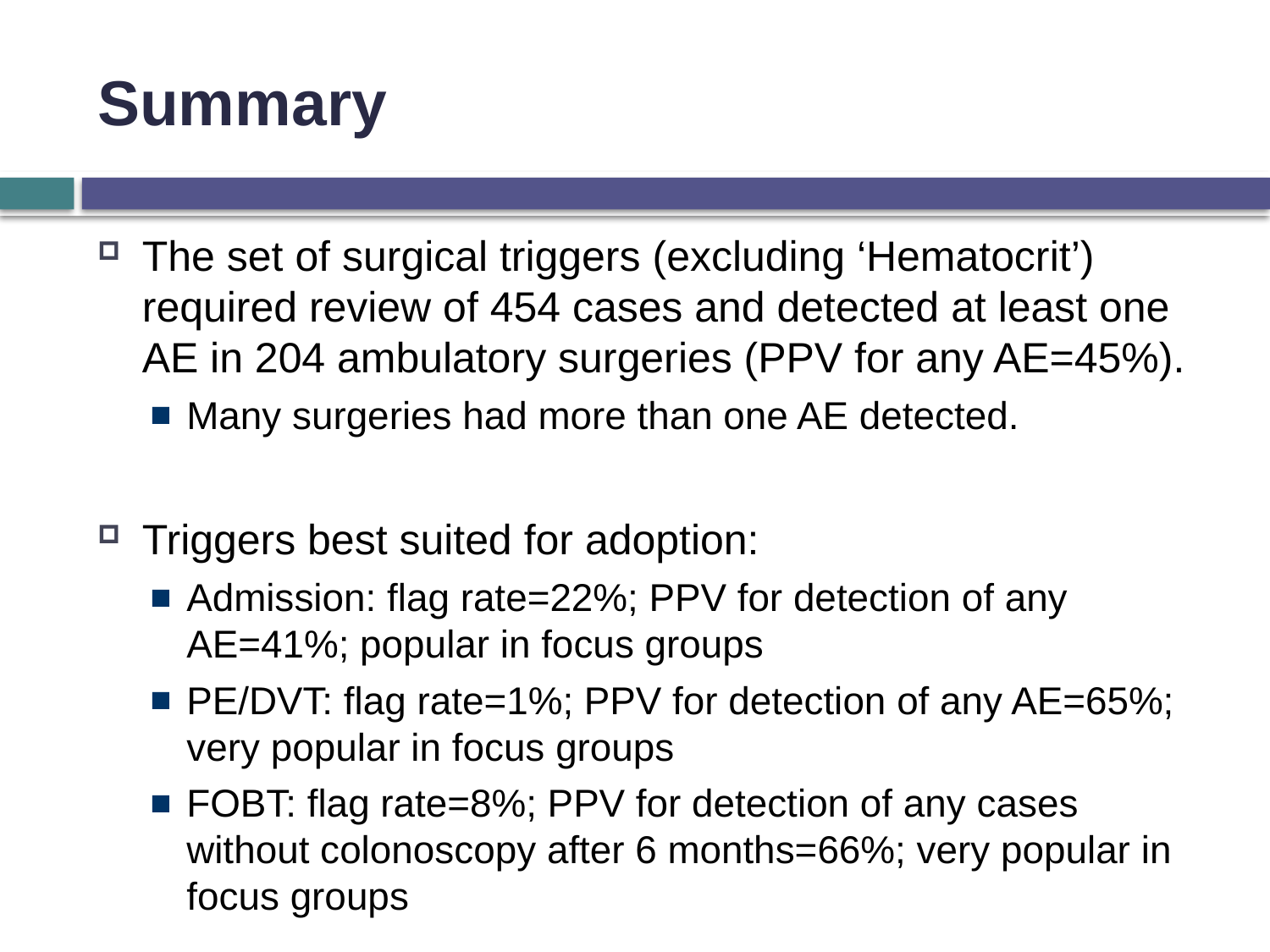

# Summary
The set of surgical triggers (excluding ‘Hematocrit’) required review of 454 cases and detected at least one AE in 204 ambulatory surgeries (PPV for any AE=45%).
Many surgeries had more than one AE detected.

Triggers best suited for adoption:
Admission: flag rate=22%; PPV for detection of any AE=41%; popular in focus groups
PE/DVT: flag rate=1%; PPV for detection of any AE=65%; very popular in focus groups
FOBT: flag rate=8%; PPV for detection of any cases without colonoscopy after 6 months=66%; very popular in focus groups